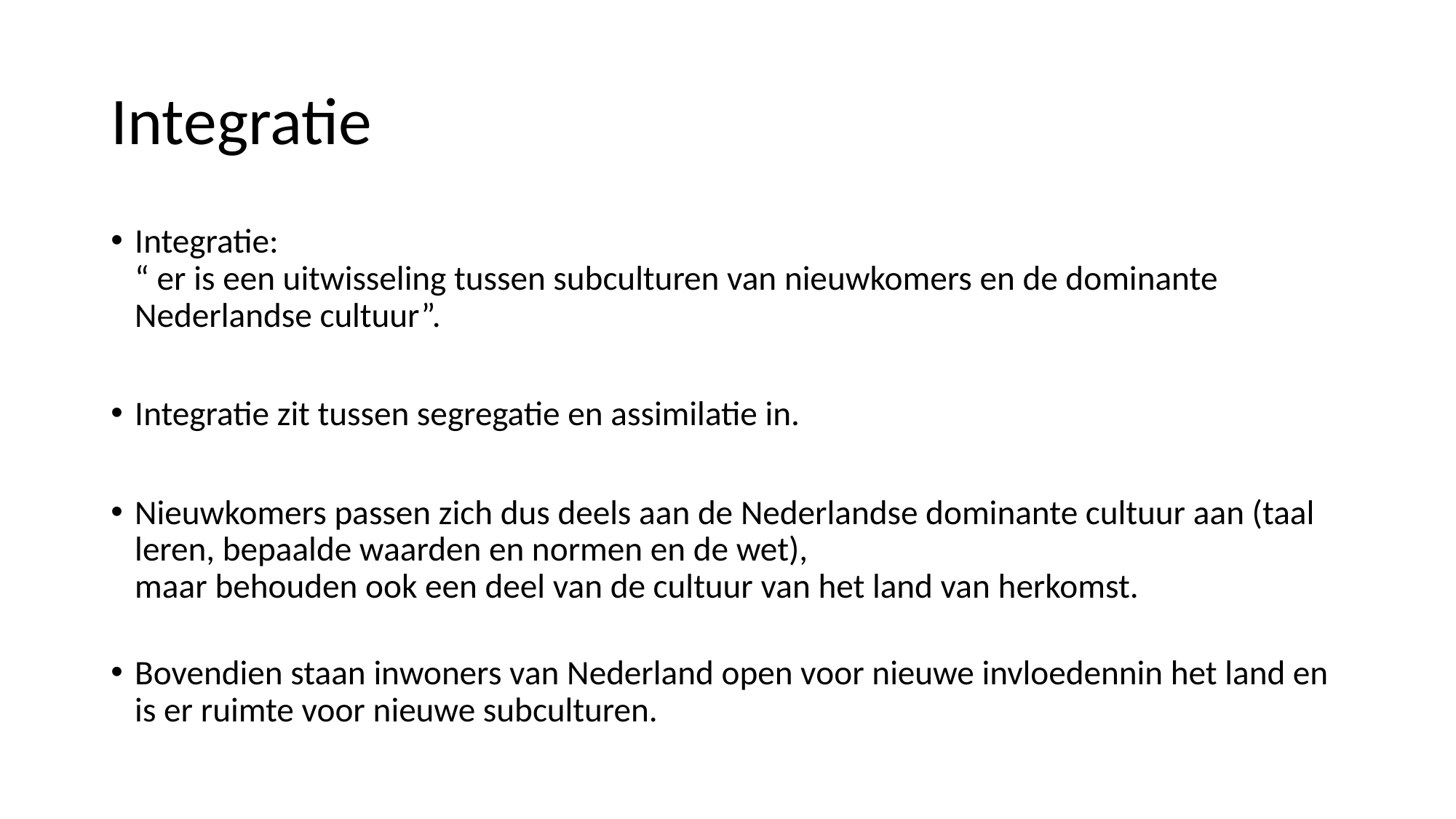

# Integratie
Integratie:
“ er is een uitwisseling tussen subculturen van nieuwkomers en de dominante Nederlandse cultuur”.

Integratie zit tussen segregatie en assimilatie in.

Nieuwkomers passen zich dus deels aan de Nederlandse dominante cultuur aan (taal leren, bepaalde waarden en normen en de wet),
maar behouden ook een deel van de cultuur van het land van herkomst.
Bovendien staan inwoners van Nederland open voor nieuwe invloedennin het land en is er ruimte voor nieuwe subculturen.